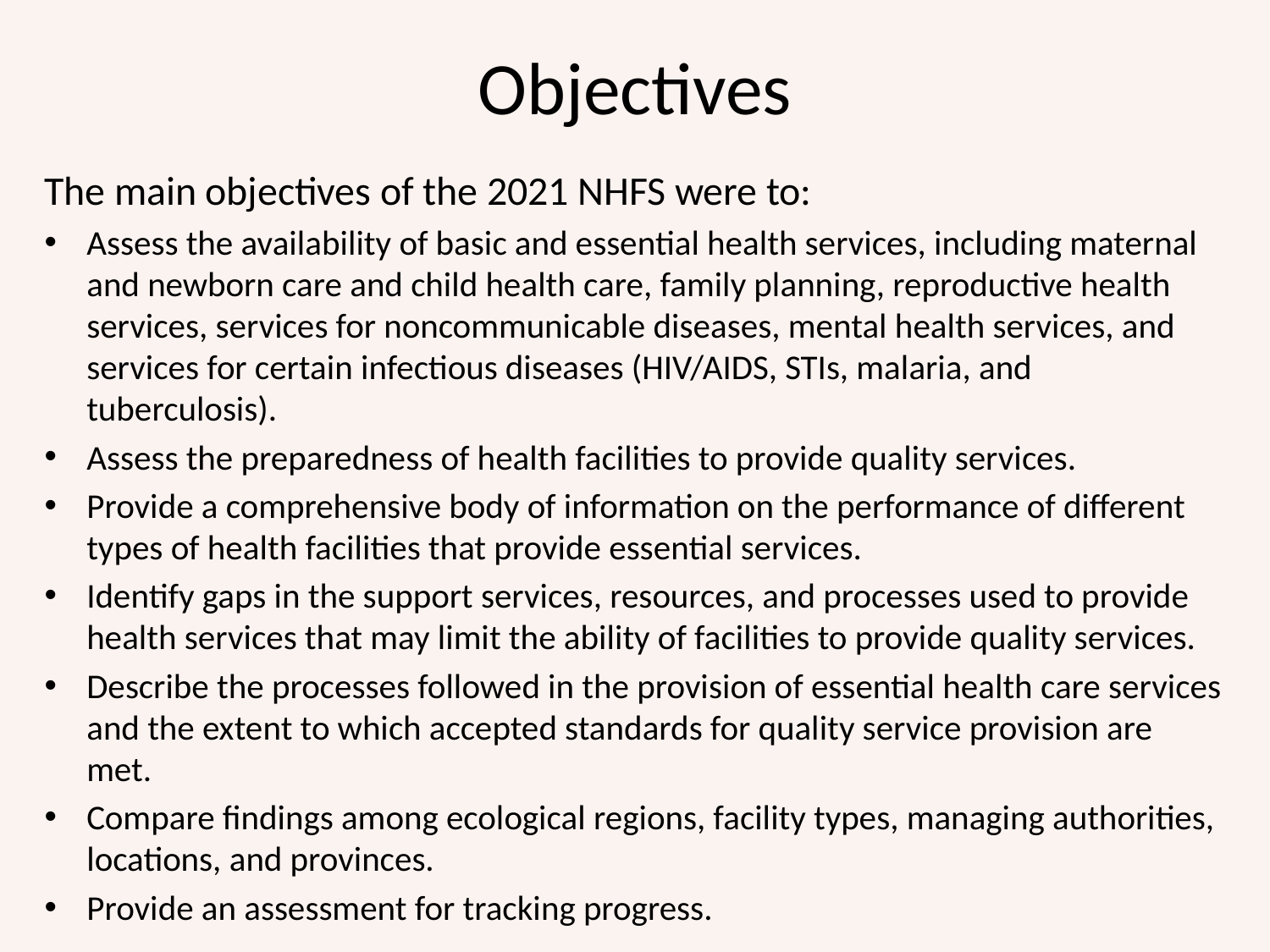

# Objectives
The main objectives of the 2021 NHFS were to:
Assess the availability of basic and essential health services, including maternal and newborn care and child health care, family planning, reproductive health services, services for noncommunicable diseases, mental health services, and services for certain infectious diseases (HIV/AIDS, STIs, malaria, and tuberculosis).
Assess the preparedness of health facilities to provide quality services.
Provide a comprehensive body of information on the performance of different types of health facilities that provide essential services.
Identify gaps in the support services, resources, and processes used to provide health services that may limit the ability of facilities to provide quality services.
Describe the processes followed in the provision of essential health care services and the extent to which accepted standards for quality service provision are met.
Compare findings among ecological regions, facility types, managing authorities, locations, and provinces.
Provide an assessment for tracking progress.